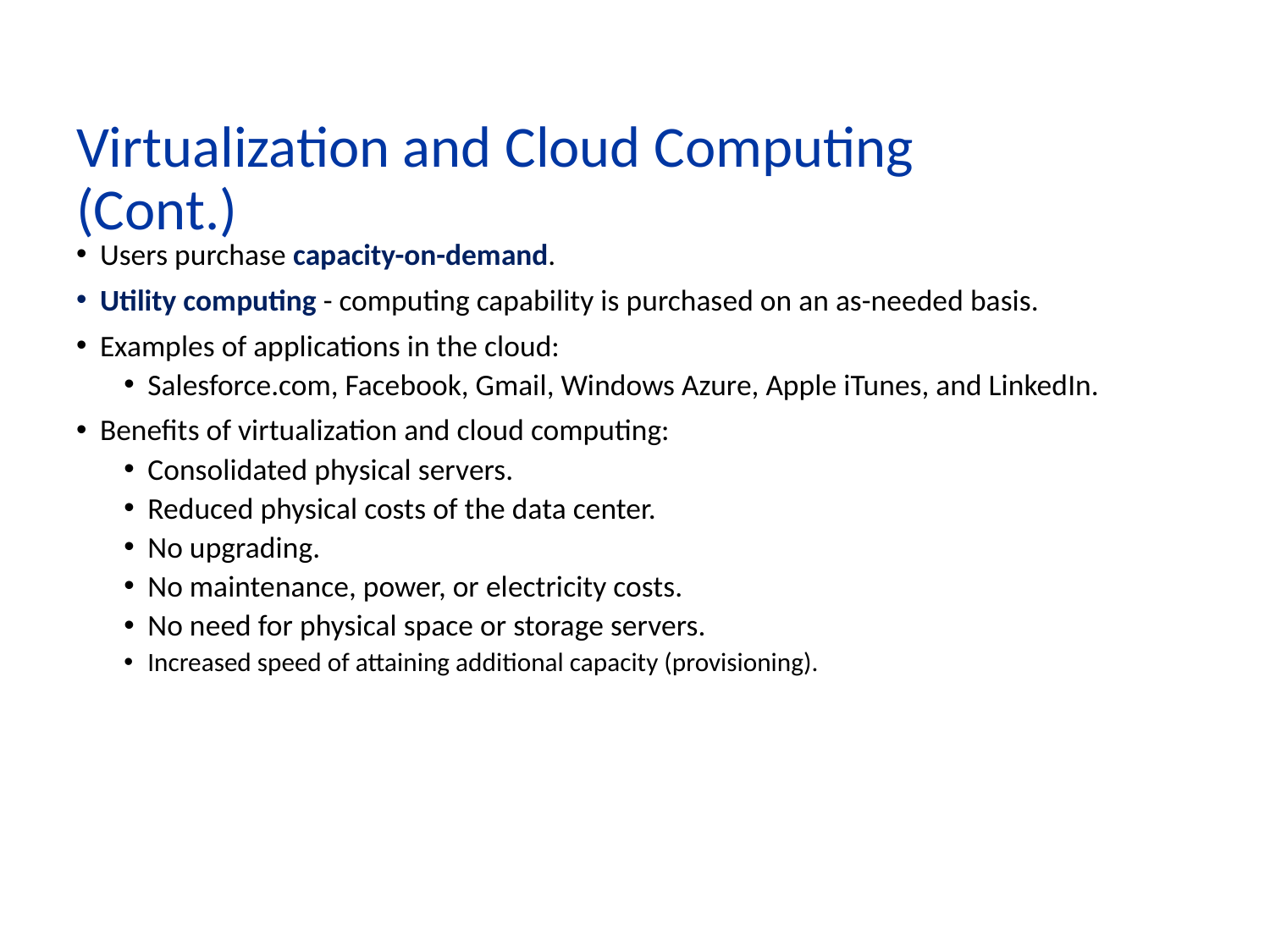

# Virtualization and Cloud Computing (Cont.)
Users purchase capacity-on-demand.
Utility computing - computing capability is purchased on an as-needed basis.
Examples of applications in the cloud:
Salesforce.com, Facebook, Gmail, Windows Azure, Apple iTunes, and LinkedIn.
Benefits of virtualization and cloud computing:
Consolidated physical servers.
Reduced physical costs of the data center.
No upgrading.
No maintenance, power, or electricity costs.
No need for physical space or storage servers.
Increased speed of attaining additional capacity (provisioning).